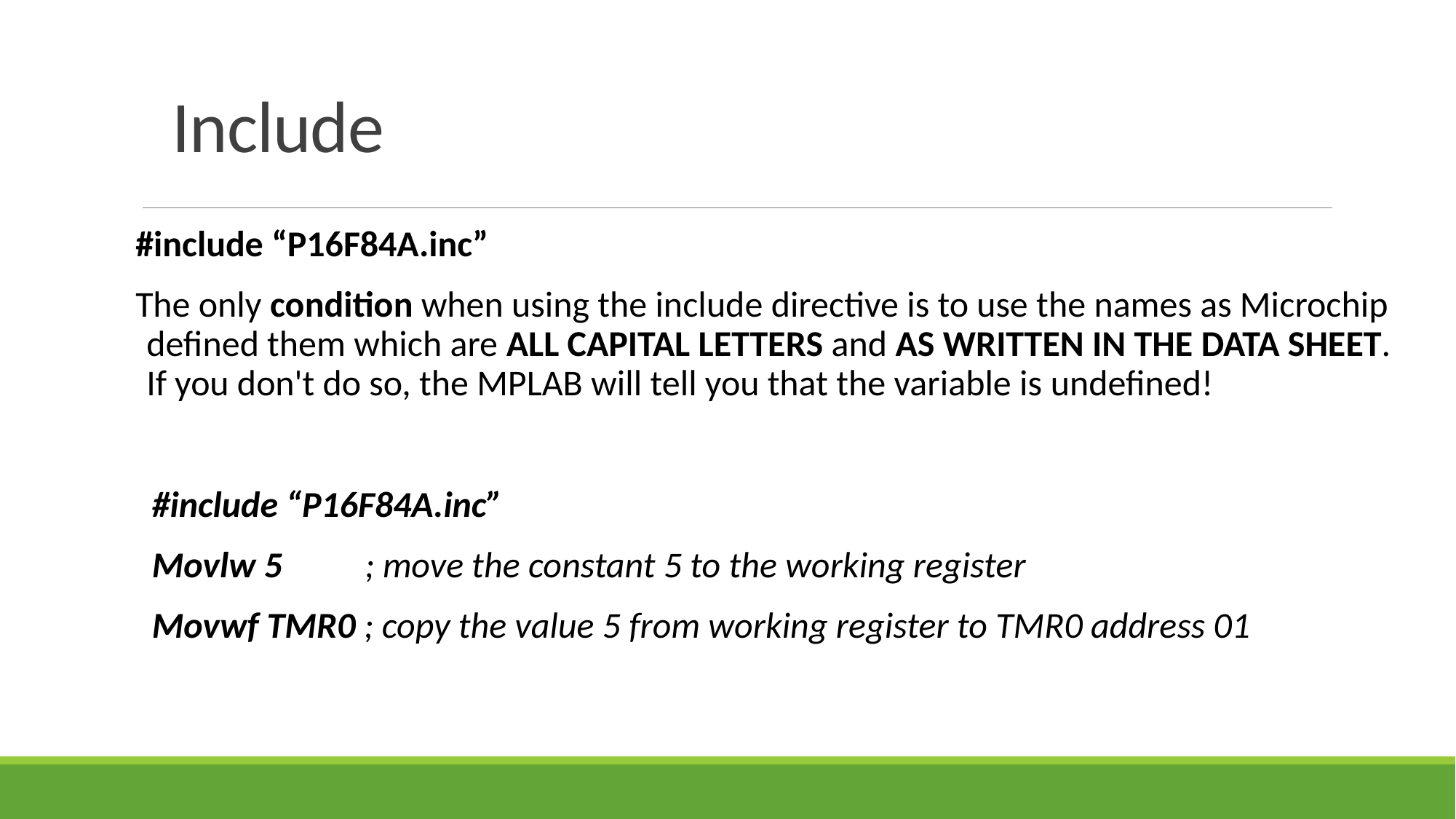

Include
#include “P16F84A.inc”
The only condition when using the include directive is to use the names as Microchip defined them which are ALL CAPITAL LETTERS and AS WRITTEN IN THE DATA SHEET. If you don't do so, the MPLAB will tell you that the variable is undefined!

  #include “P16F84A.inc”
  Movlw 5	; move the constant 5 to the working register
  Movwf TMR0 ; copy the value 5 from working register to TMR0 address 01